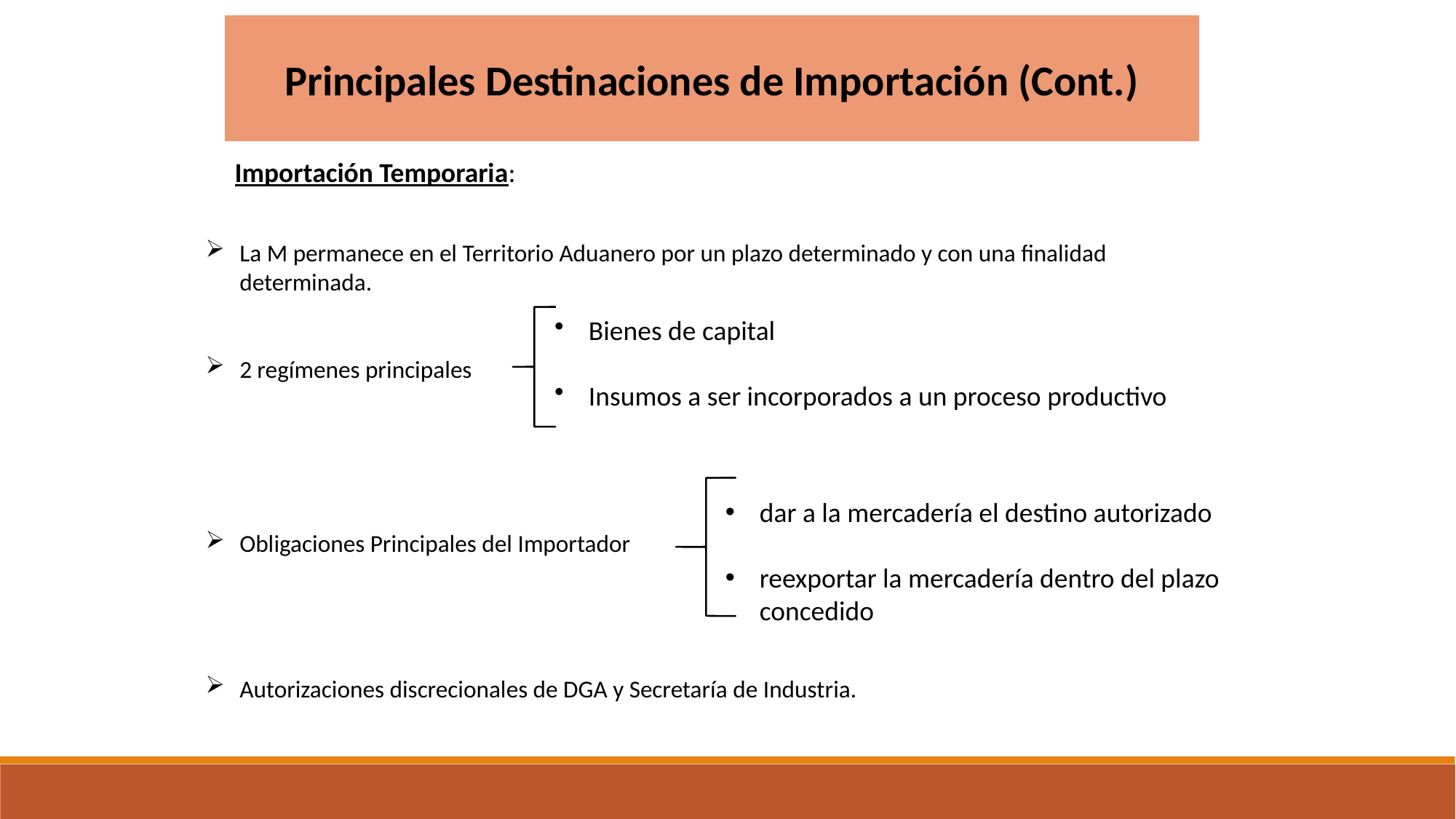

Principales Destinaciones de Importación (Cont.)
Importación Temporaria:

La M permanece en el Territorio Aduanero por un plazo determinado y con una finalidad determinada.

2 regímenes principales

Obligaciones Principales del Importador

Autorizaciones discrecionales de DGA y Secretaría de Industria.

Bienes de capital

Insumos a ser incorporados a un proceso productivo

dar a la mercadería el destino autorizado

reexportar la mercadería dentro del plazo concedido